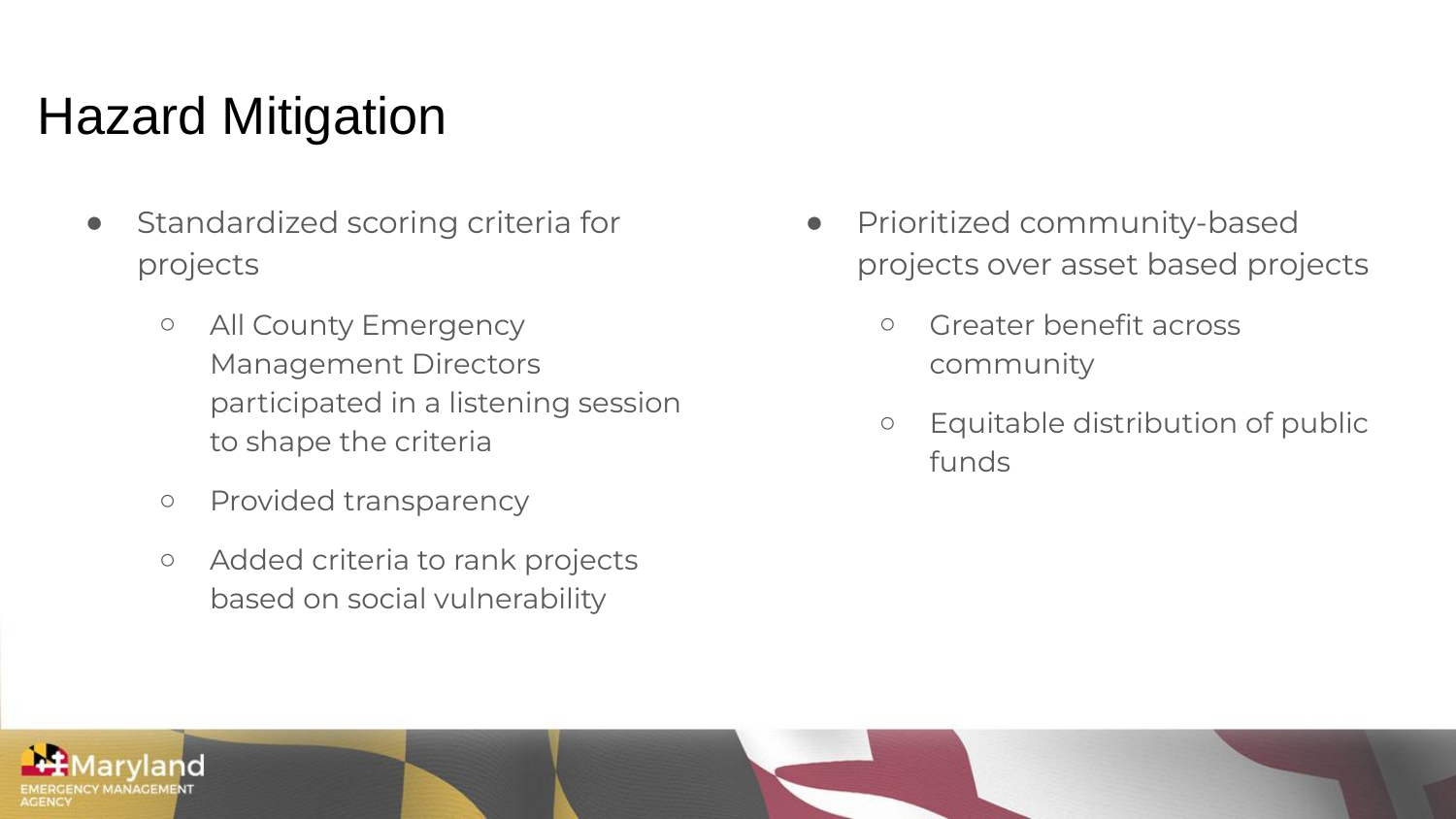

# Hazard Mitigation
Standardized scoring criteria for projects
All County Emergency Management Directors participated in a listening session to shape the criteria
Provided transparency
Added criteria to rank projects based on social vulnerability
Prioritized community-based projects over asset based projects
Greater benefit across community
Equitable distribution of public funds